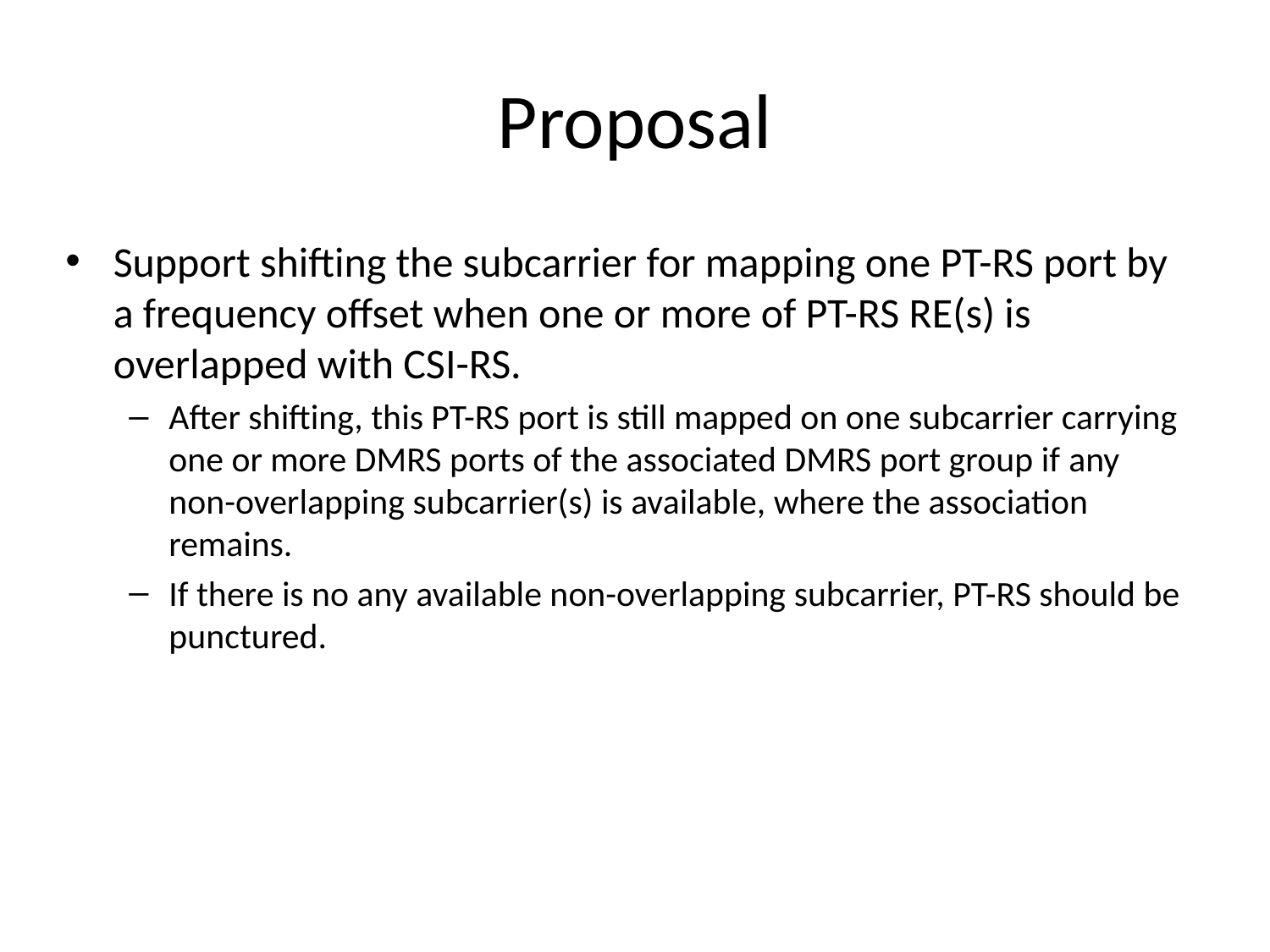

# Proposal
Support shifting the subcarrier for mapping one PT-RS port by a frequency offset when one or more of PT-RS RE(s) is overlapped with CSI-RS.
After shifting, this PT-RS port is still mapped on one subcarrier carrying one or more DMRS ports of the associated DMRS port group if any non-overlapping subcarrier(s) is available, where the association remains.
If there is no any available non-overlapping subcarrier, PT-RS should be punctured.